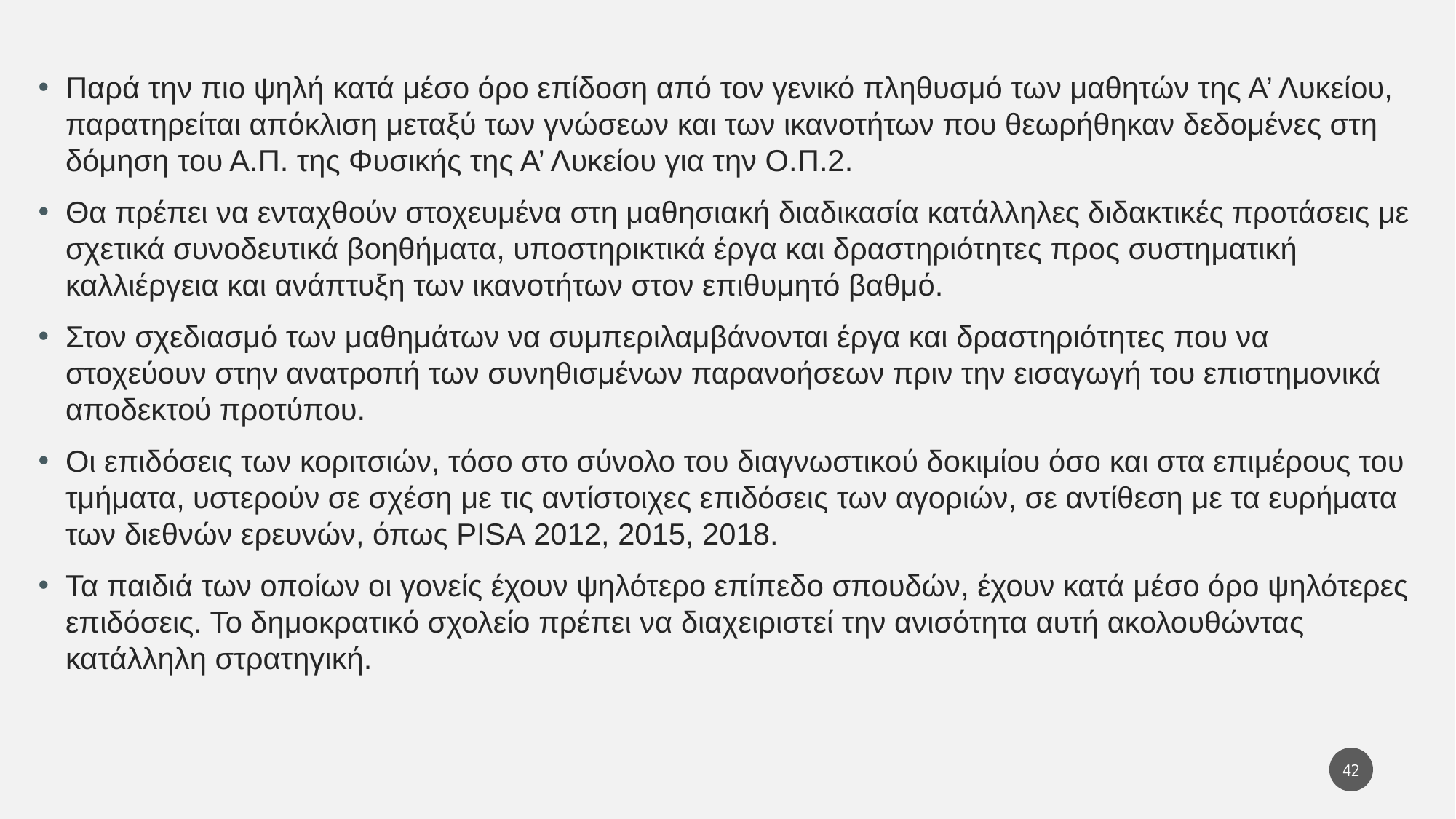

Παρά την πιο ψηλή κατά μέσο όρο επίδοση από τον γενικό πληθυσμό των μαθητών της Α’ Λυκείου, παρατηρείται απόκλιση μεταξύ των γνώσεων και των ικανοτήτων που θεωρήθηκαν δεδομένες στη δόμηση του Α.Π. της Φυσικής της Α’ Λυκείου για την Ο.Π.2.
Θα πρέπει να ενταχθούν στοχευμένα στη μαθησιακή διαδικασία κατάλληλες διδακτικές προτάσεις με σχετικά συνοδευτικά βοηθήματα, υποστηρικτικά έργα και δραστηριότητες προς συστηματική καλλιέργεια και ανάπτυξη των ικανοτήτων στον επιθυμητό βαθμό.
Στον σχεδιασμό των μαθημάτων να συμπεριλαμβάνονται έργα και δραστηριότητες που να στοχεύουν στην ανατροπή των συνηθισμένων παρανοήσεων πριν την εισαγωγή του επιστημονικά αποδεκτού προτύπου.
Οι επιδόσεις των κοριτσιών, τόσο στο σύνολο του διαγνωστικού δοκιμίου όσο και στα επιμέρους του τμήματα, υστερούν σε σχέση με τις αντίστοιχες επιδόσεις των αγοριών, σε αντίθεση με τα ευρήματα των διεθνών ερευνών, όπως PISA 2012, 2015, 2018.
Τα παιδιά των οποίων οι γονείς έχουν ψηλότερο επίπεδο σπουδών, έχουν κατά μέσο όρο ψηλότερες επιδόσεις. Το δημοκρατικό σχολείο πρέπει να διαχειριστεί την ανισότητα αυτή ακολουθώντας κατάλληλη στρατηγική.
42